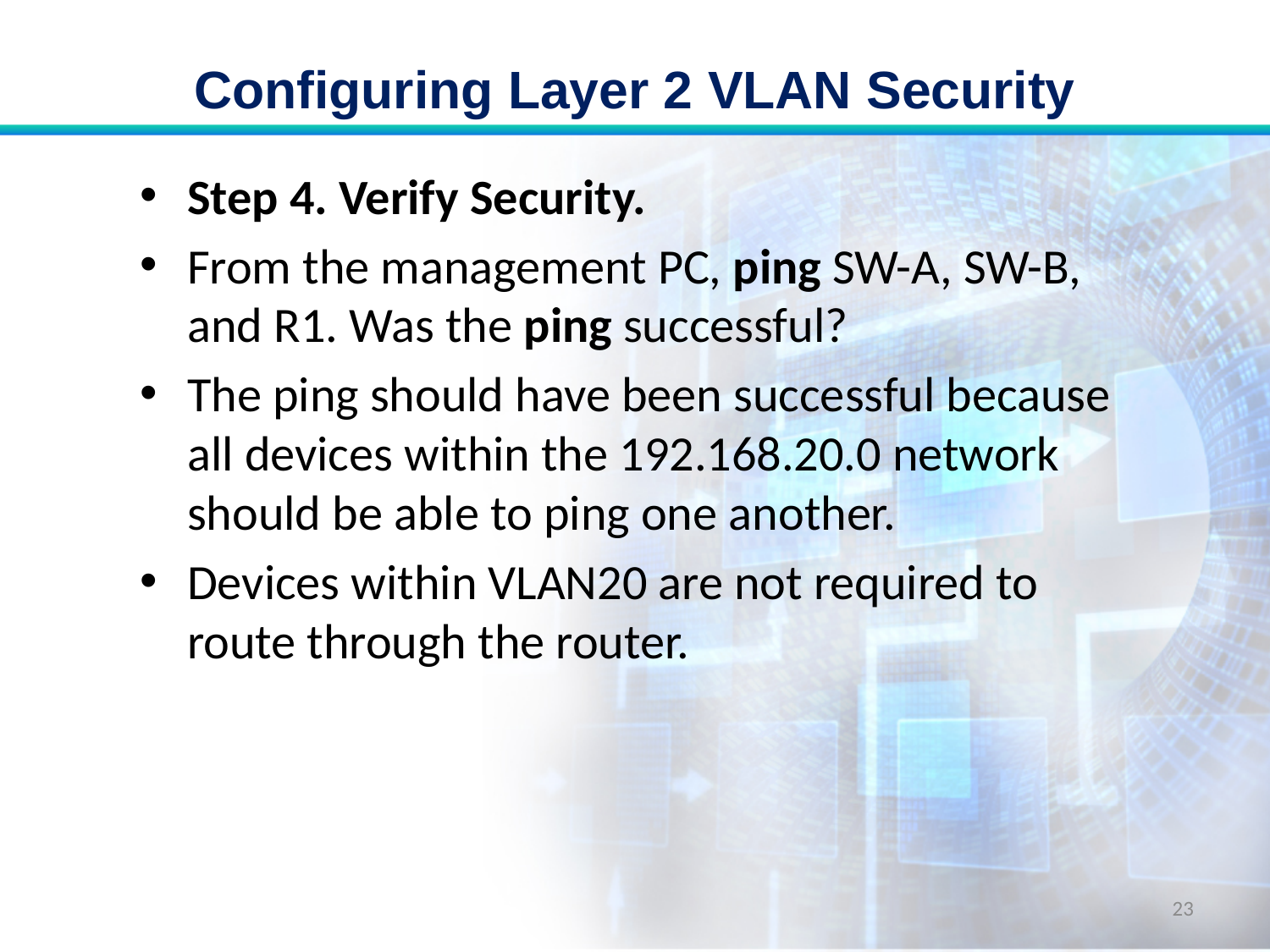

# Configuring Layer 2 VLAN Security
Step 4. Verify Security.
From the management PC, ping SW-A, SW-B, and R1. Was the ping successful?
The ping should have been successful because all devices within the 192.168.20.0 network should be able to ping one another.
Devices within VLAN20 are not required to route through the router.
23